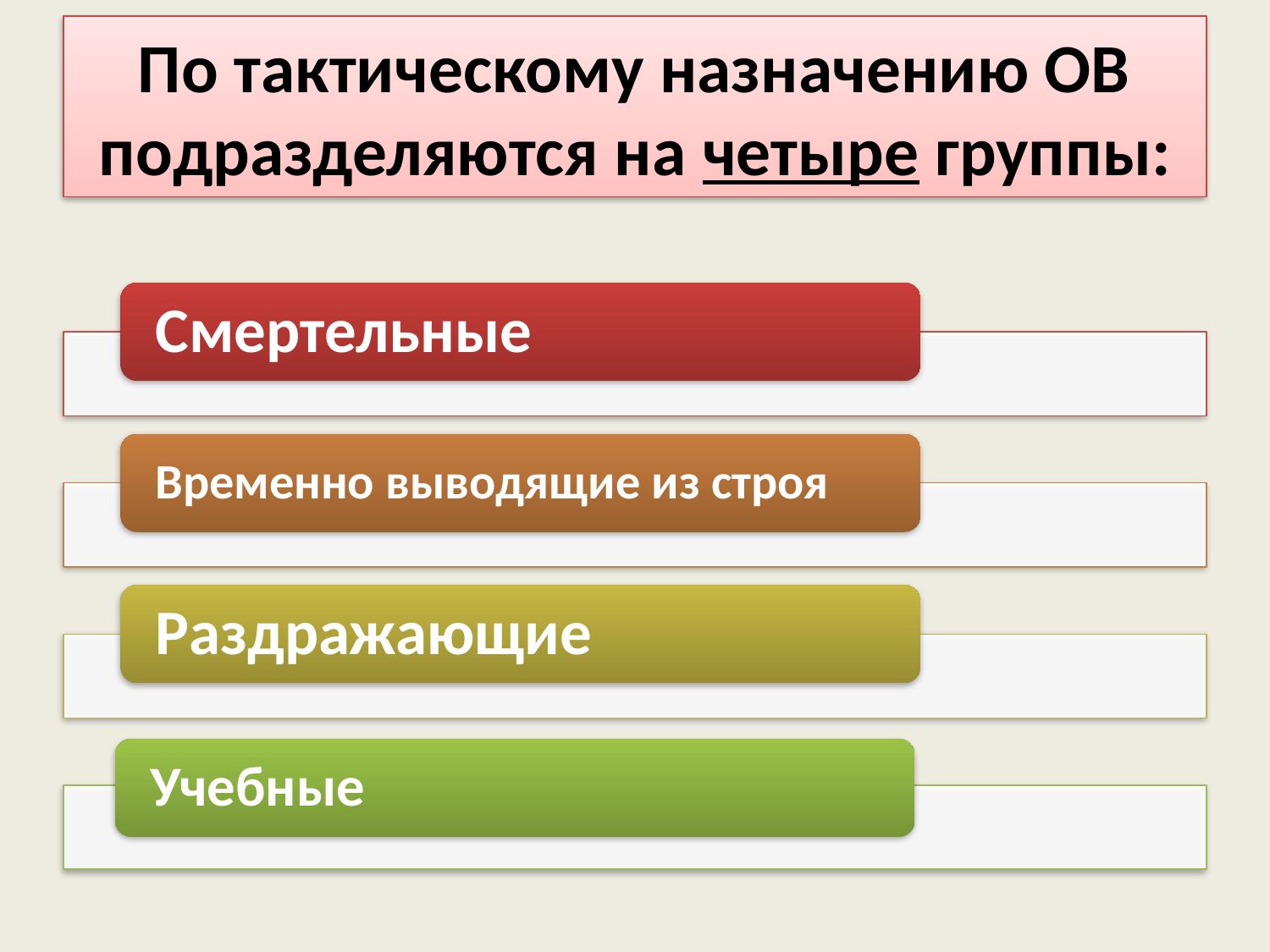

# По тактическому назначению ОВ подразделяются на четыре группы:
Смертельные
Временно выводящие из строя
Раздражающие
Учебные